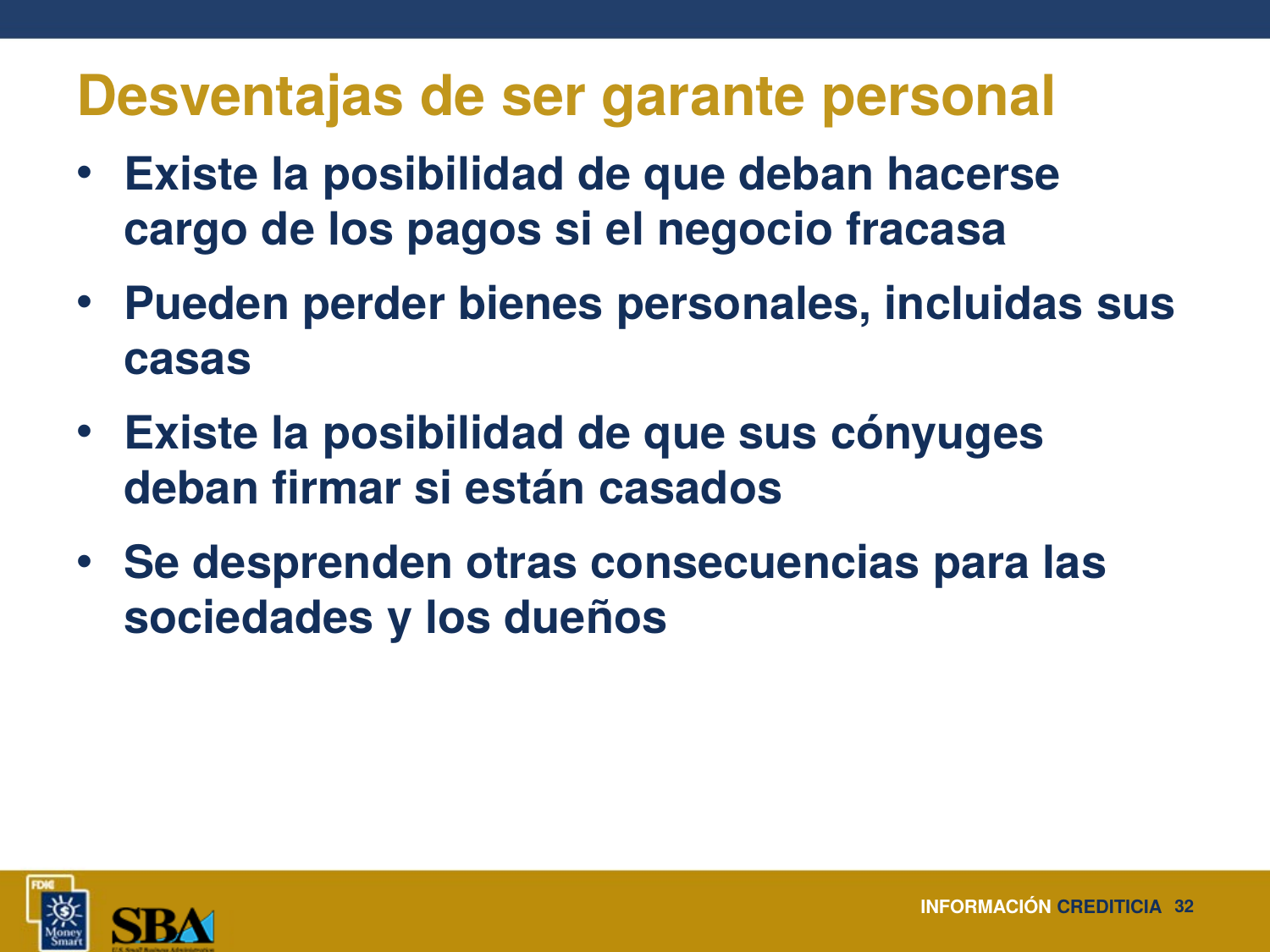

# Desventajas de ser garante personal
Existe la posibilidad de que deban hacerse cargo de los pagos si el negocio fracasa
Pueden perder bienes personales, incluidas sus casas
Existe la posibilidad de que sus cónyuges deban firmar si están casados
Se desprenden otras consecuencias para las sociedades y los dueños